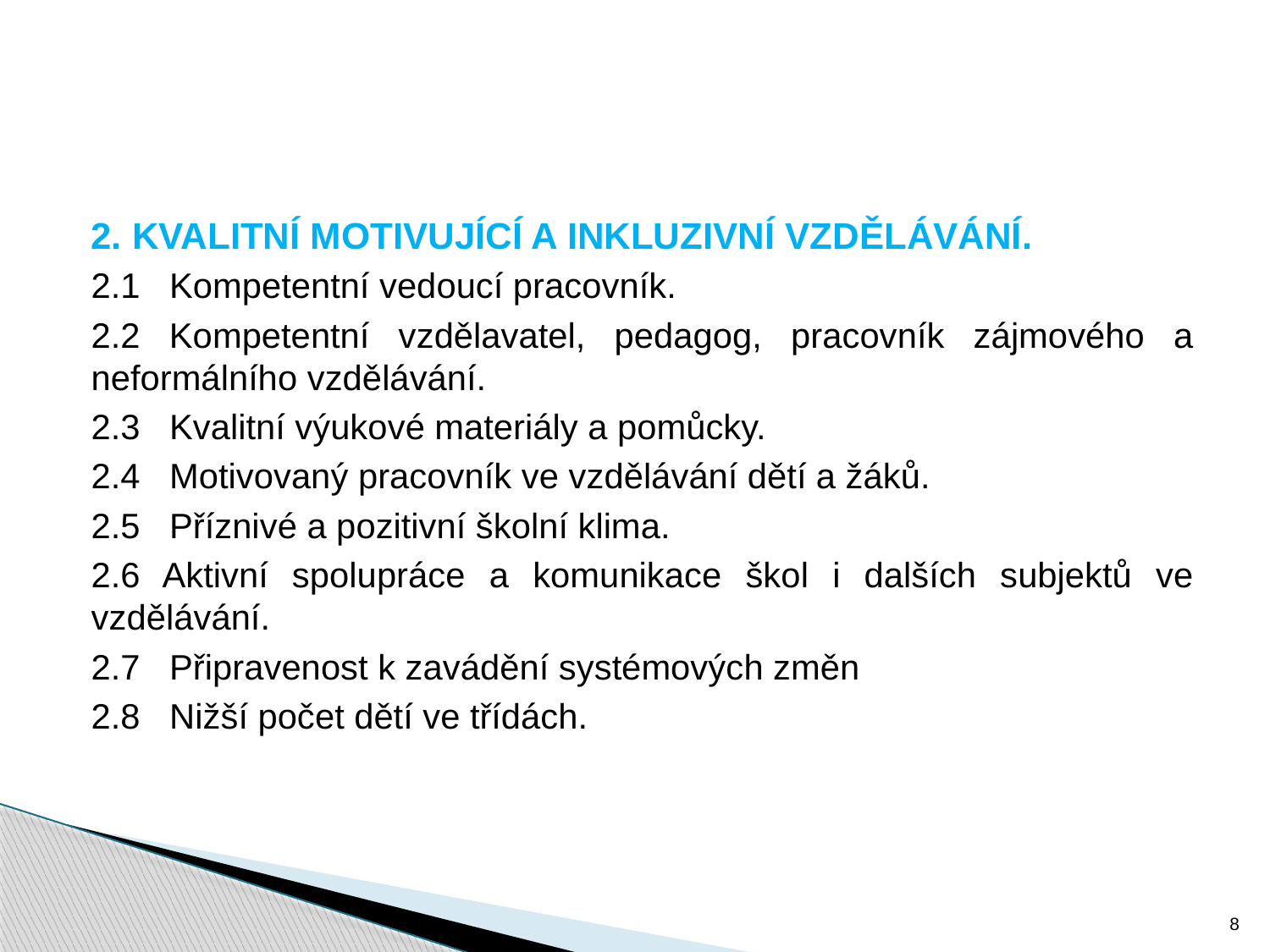

#
2. KVALITNÍ MOTIVUJÍCÍ A INKLUZIVNÍ VZDĚLÁVÁNÍ.
2.1   Kompetentní vedoucí pracovník.
2.2 Kompetentní vzdělavatel, pedagog, pracovník zájmového a neformálního vzdělávání.
2.3   Kvalitní výukové materiály a pomůcky.
2.4   Motivovaný pracovník ve vzdělávání dětí a žáků.
2.5   Příznivé a pozitivní školní klima.
2.6 Aktivní spolupráce a komunikace škol i dalších subjektů ve vzdělávání.
2.7   Připravenost k zavádění systémových změn
2.8   Nižší počet dětí ve třídách.

8